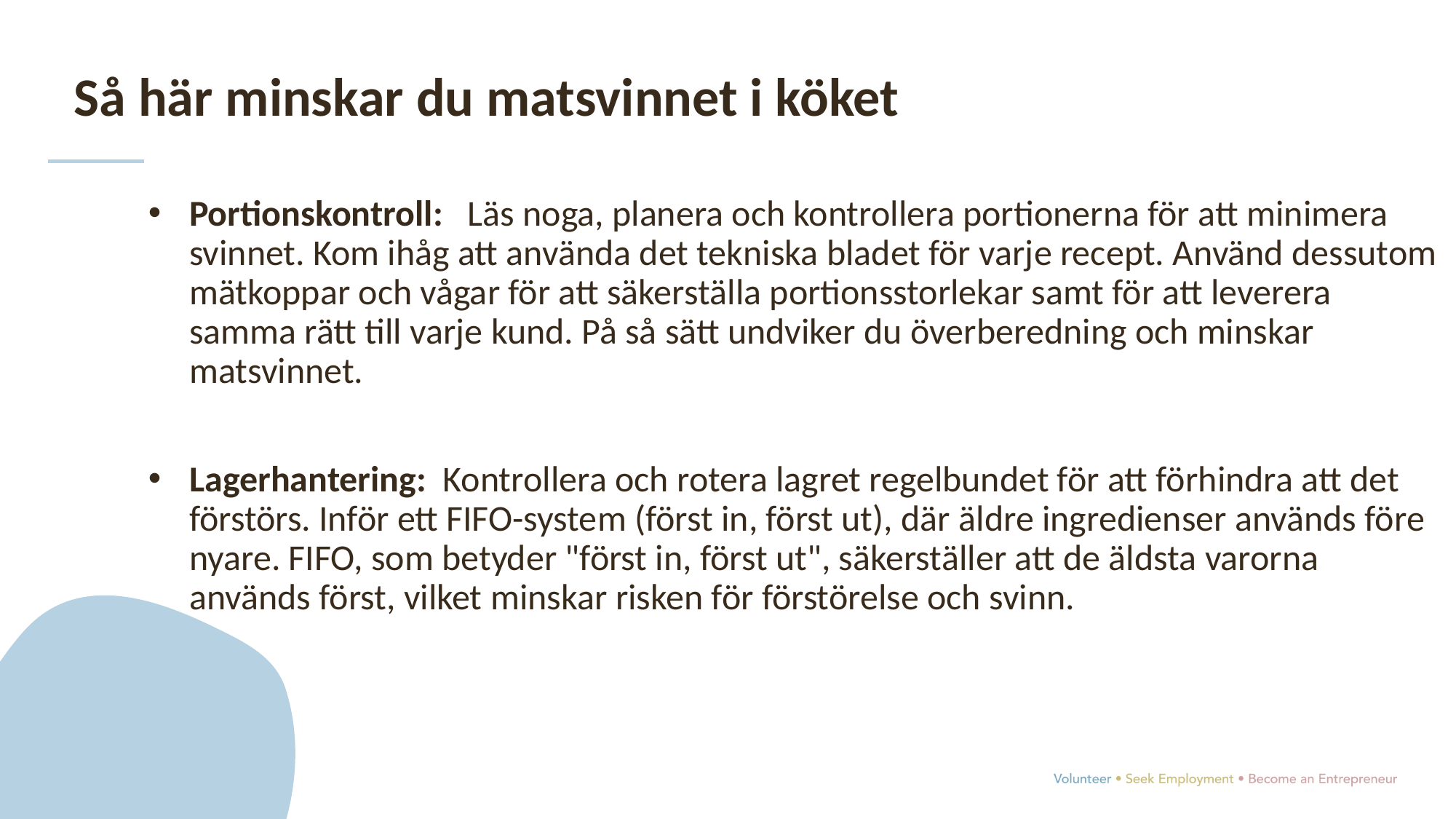

Så här minskar du matsvinnet i köket

Portionskontroll:   Läs noga, planera och kontrollera portionerna för att minimera svinnet. Kom ihåg att använda det tekniska bladet för varje recept. Använd dessutom mätkoppar och vågar för att säkerställa portionsstorlekar samt för att leverera samma rätt till varje kund. På så sätt undviker du överberedning och minskar matsvinnet.

Lagerhantering:  Kontrollera och rotera lagret regelbundet för att förhindra att det förstörs. Inför ett FIFO-system (först in, först ut), där äldre ingredienser används före nyare. FIFO, som betyder "först in, först ut", säkerställer att de äldsta varorna används först, vilket minskar risken för förstörelse och svinn.